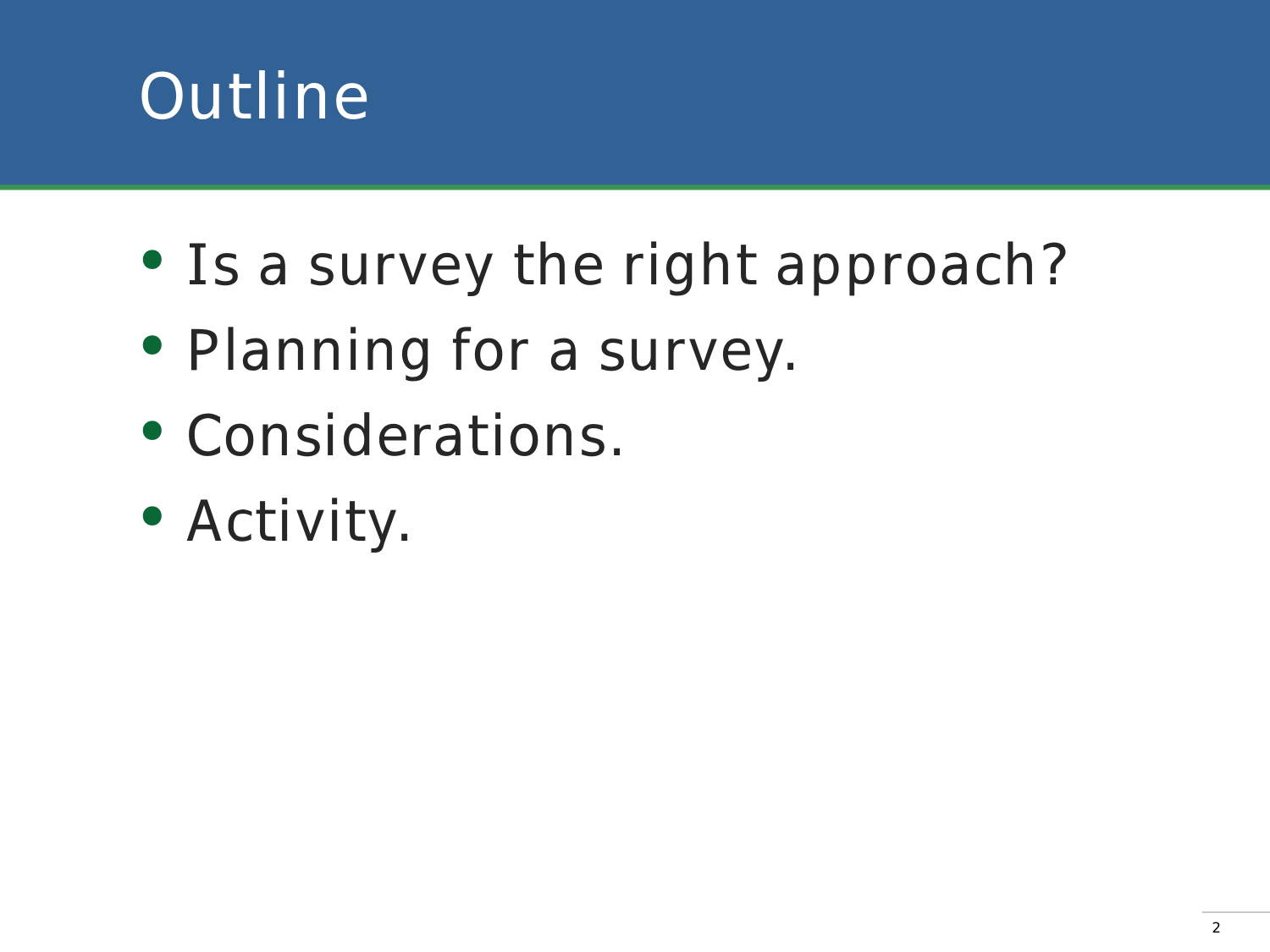

# Outline
Is a survey the right approach?
Planning for a survey.
Considerations.
Activity.

2